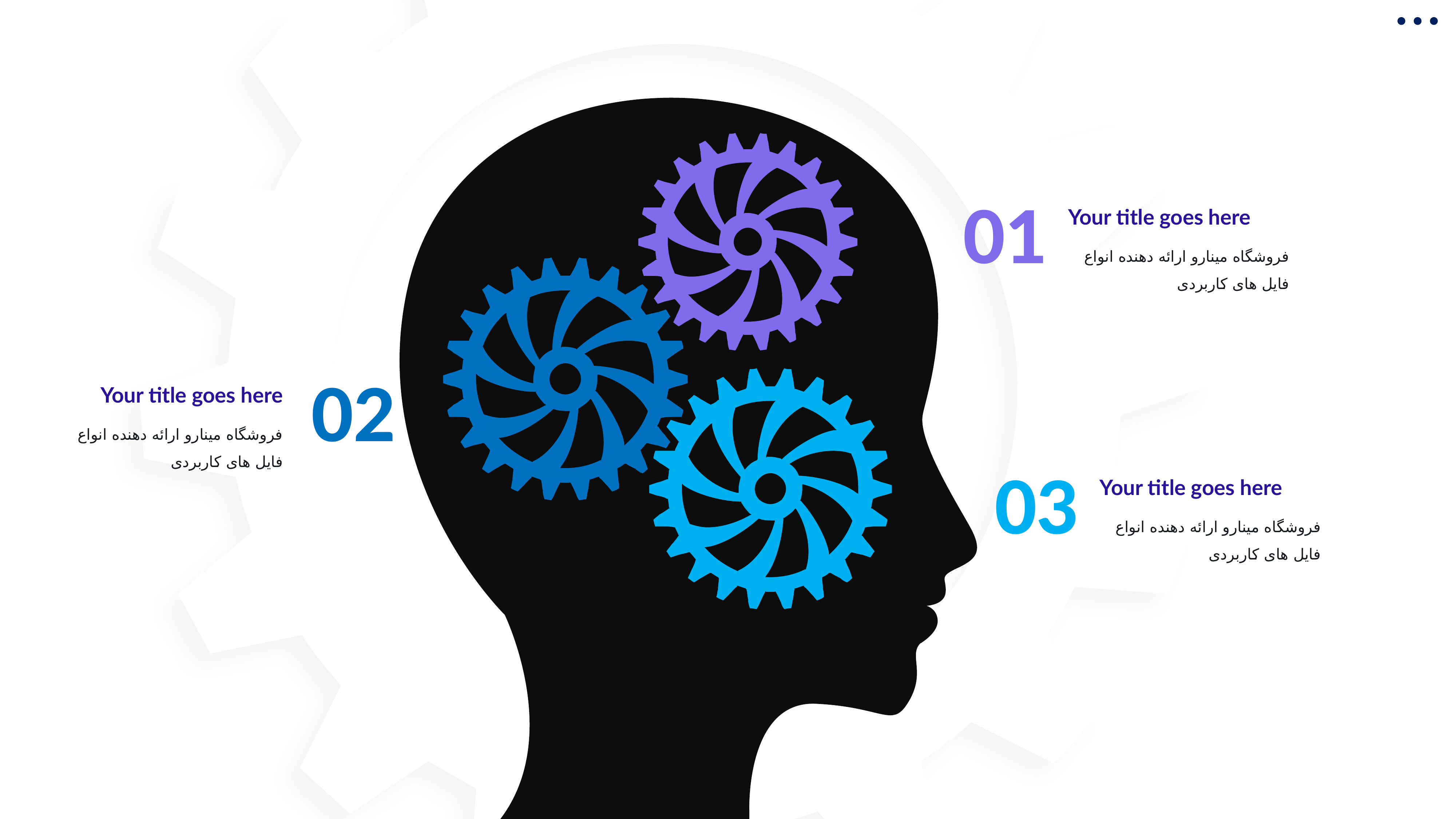

01
Your title goes here
فروشگاه مینارو ارائه دهنده انواع فایل های کاربردی

02
Your title goes here
فروشگاه مینارو ارائه دهنده انواع فایل های کاربردی

03
Your title goes here
فروشگاه مینارو ارائه دهنده انواع فایل های کاربردی